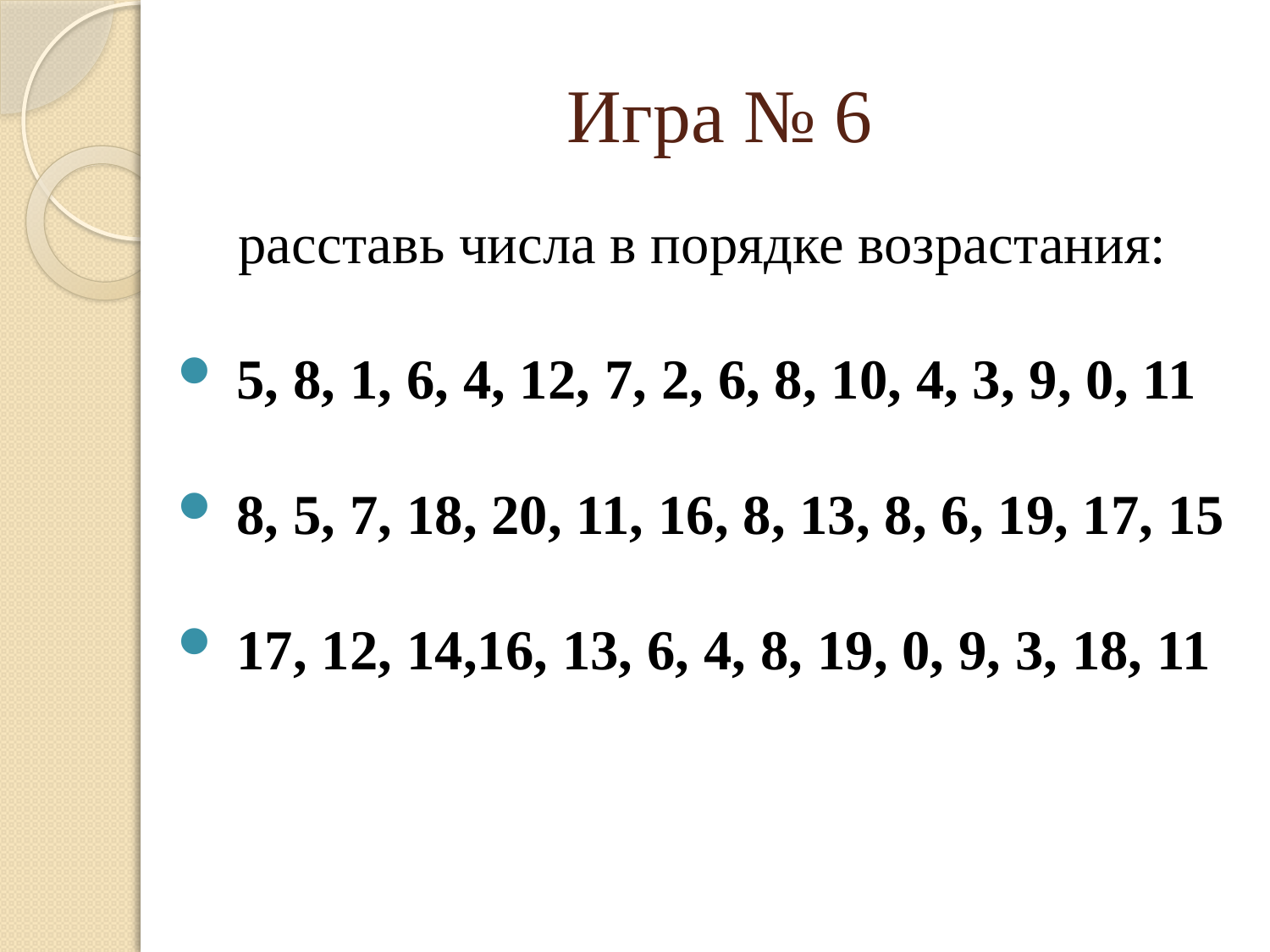

# Игра № 6
расставь числа в порядке возрастания:

 5, 8, 1, 6, 4, 12, 7, 2, 6, 8, 10, 4, 3, 9, 0, 11

 8, 5, 7, 18, 20, 11, 16, 8, 13, 8, 6, 19, 17, 15

 17, 12, 14,16, 13, 6, 4, 8, 19, 0, 9, 3, 18, 11